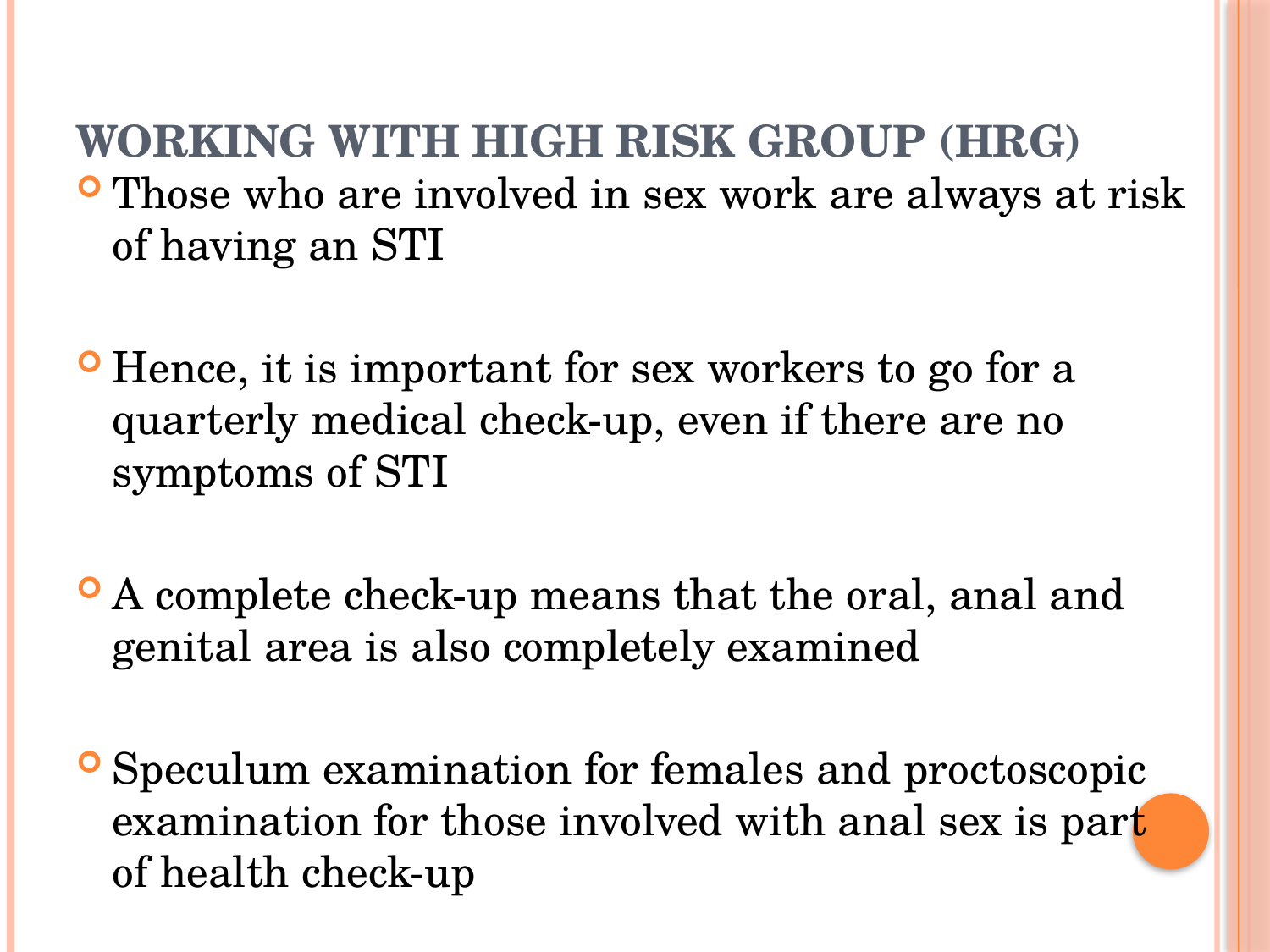

# Working with High Risk Group (HRG)
Those who are involved in sex work are always at risk of having an STI

Hence, it is important for sex workers to go for a quarterly medical check-up, even if there are no symptoms of STI

A complete check-up means that the oral, anal and genital area is also completely examined

Speculum examination for females and proctoscopic examination for those involved with anal sex is part of health check-up